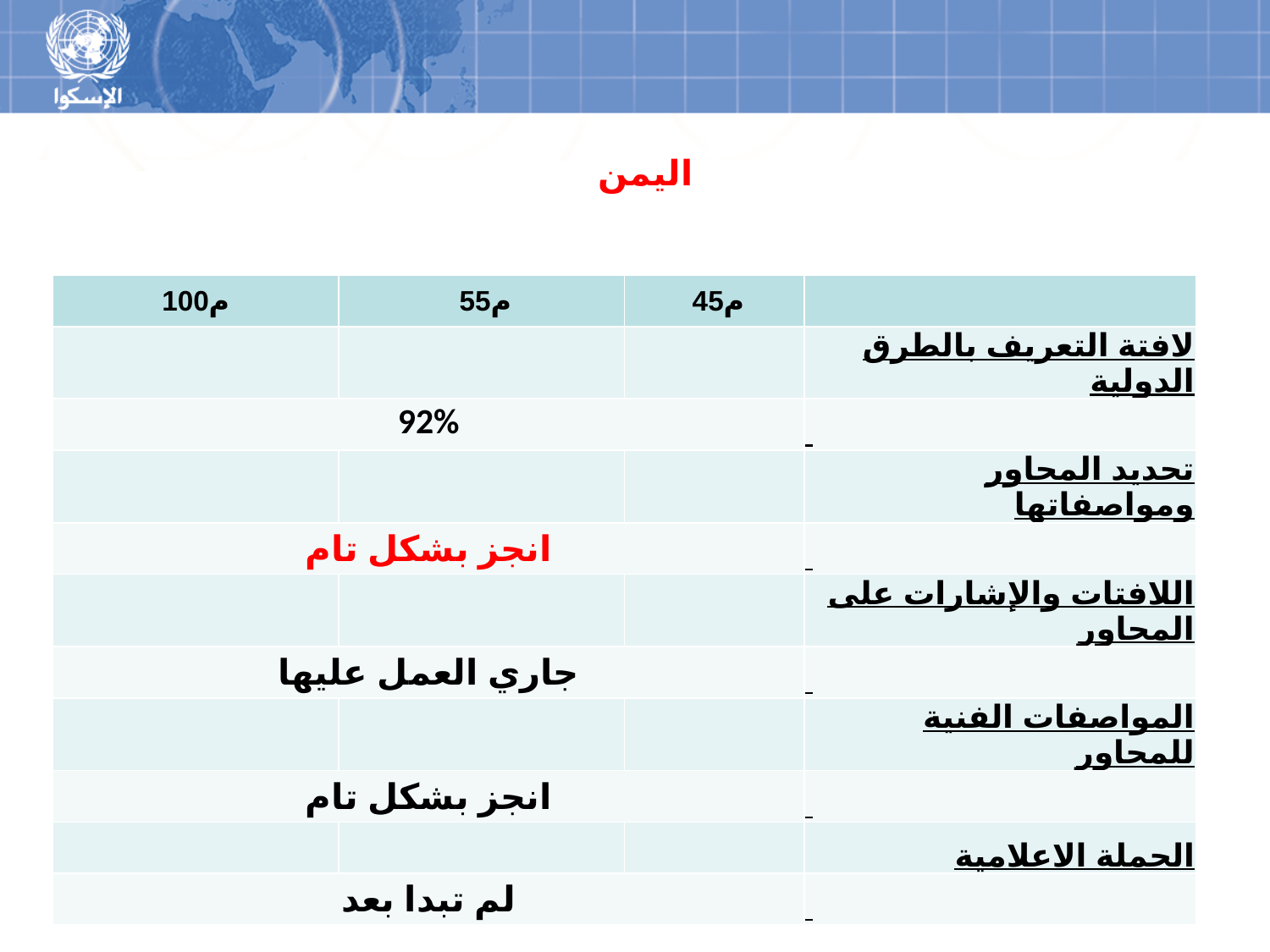

# اليمن
| م100 | م55 | م45 |  |
| --- | --- | --- | --- |
|  |  |  | لافتة التعريف بالطرق الدولية |
| 92% |  |  |  |
|  |  |  | تحديد المحاور ومواصفاتها |
| انجز بشكل تام |  |  |  |
|  |  |  | اللافتات والإشارات على المحاور |
| جاري العمل عليها |  |  |  |
|  |  |  | المواصفات الفنية للمحاور |
| انجز بشكل تام |  |  |  |
|  |  |  | الحملة الاعلامية |
| لم تبدا بعد |  |  |  |